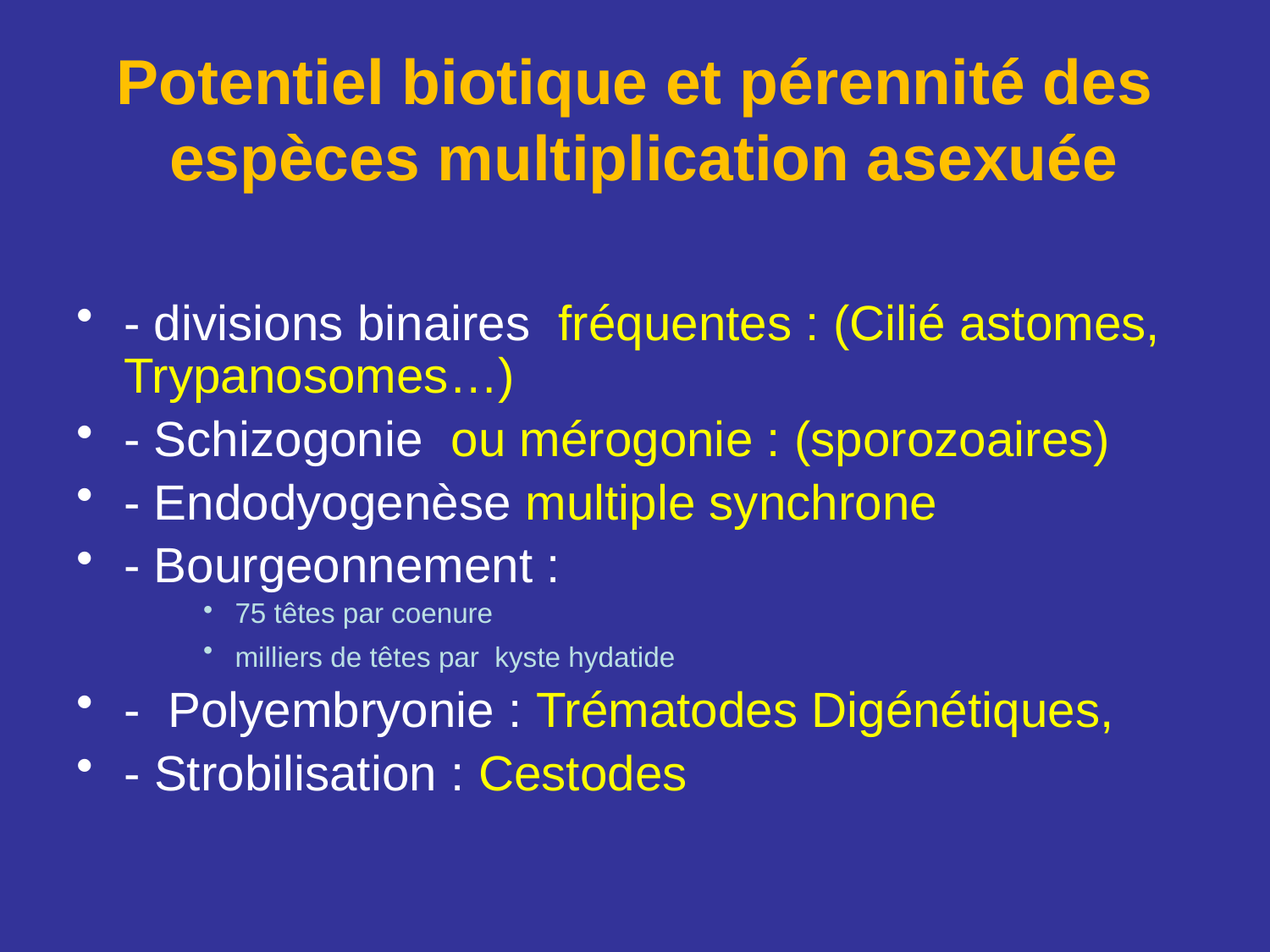

# Potentiel biotique et pérennité des espèces multiplication asexuée

- divisions binaires  fréquentes : (Cilié astomes, Trypanosomes…)
- Schizogonie  ou mérogonie : (sporozoaires)
- Endodyogenèse multiple synchrone
- Bourgeonnement :
75 têtes par coenure
milliers de têtes par  kyste hydatide
-  Polyembryonie : Trématodes Digénétiques,
- Strobilisation : Cestodes